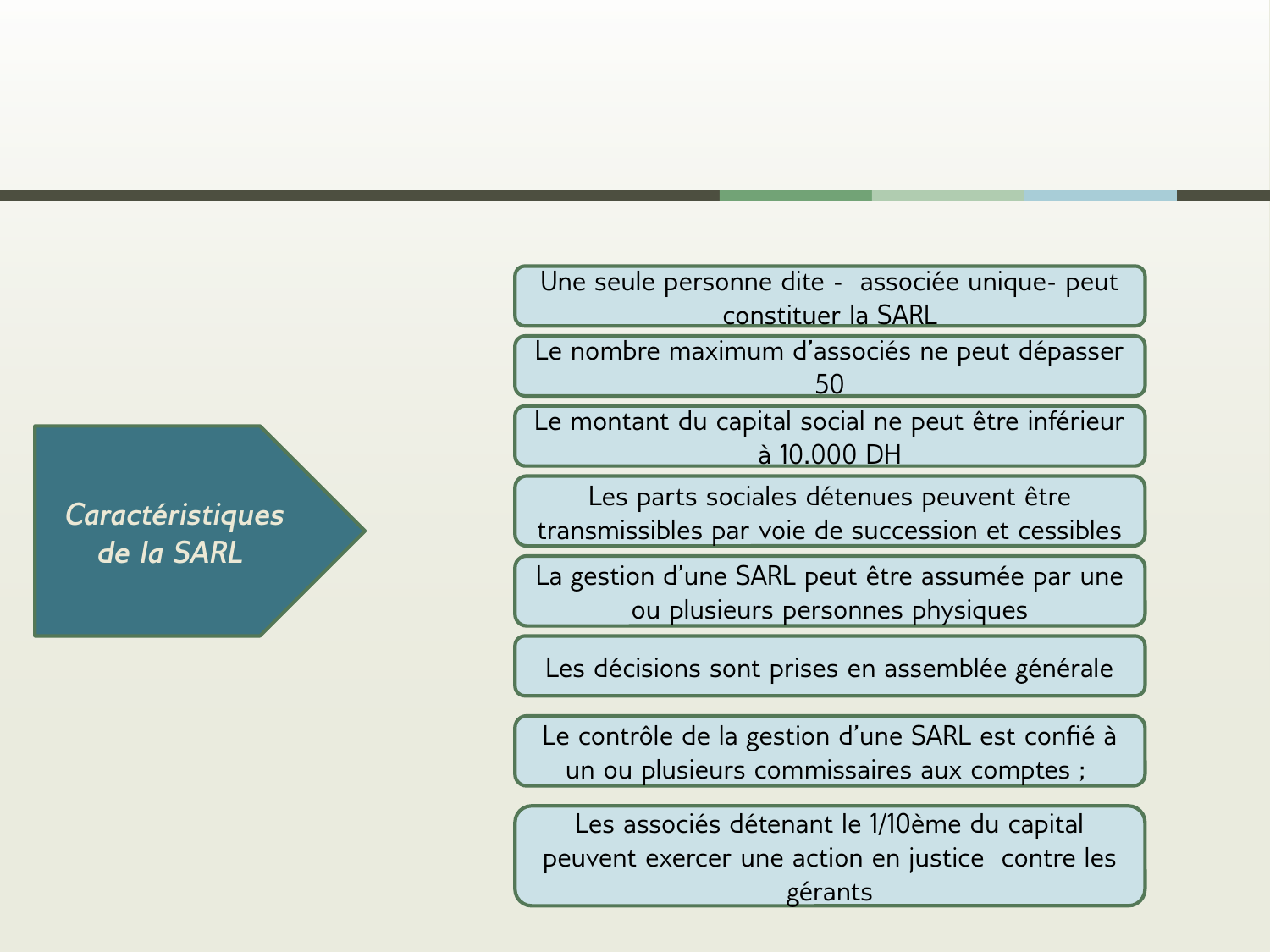

Une seule personne dite -  associée unique- peut constituer la SARL
Le nombre maximum d’associés ne peut dépasser 50
Le montant du capital social ne peut être inférieur à 10.000 DH
Caractéristiques de la SARL
Les parts sociales détenues peuvent être transmissibles par voie de succession et cessibles
La gestion d’une SARL peut être assumée par une ou plusieurs personnes physiques
Les décisions sont prises en assemblée générale
Le contrôle de la gestion d’une SARL est confié à un ou plusieurs commissaires aux comptes ;
Les associés détenant le 1/10ème du capital peuvent exercer une action en justice  contre les gérants